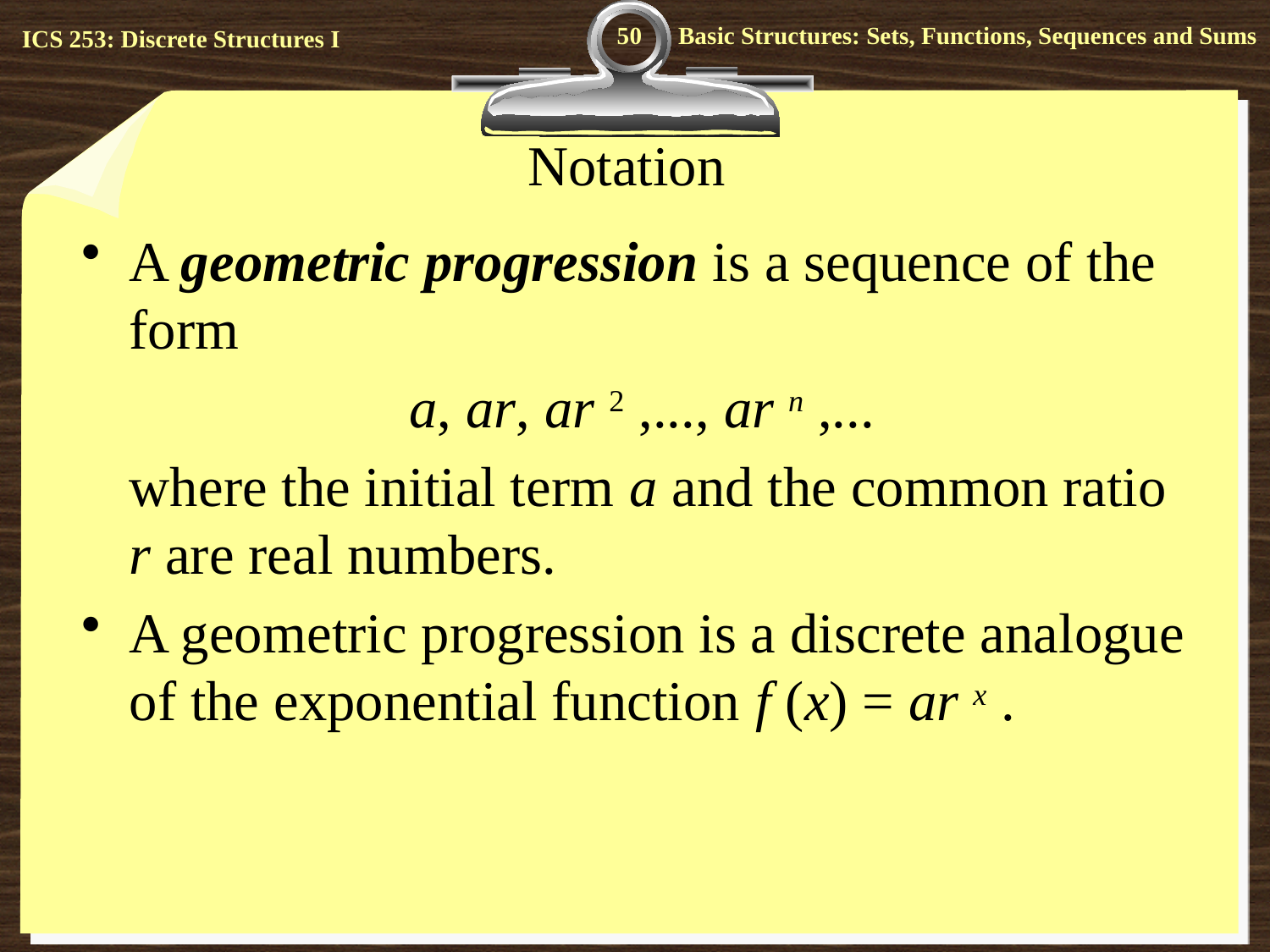

50
# Notation
A geometric progression is a sequence of the form
a, ar, ar 2 ,..., ar n ,...
	where the initial term a and the common ratio r are real numbers.
A geometric progression is a discrete analogue of the exponential function f (x) = ar x .